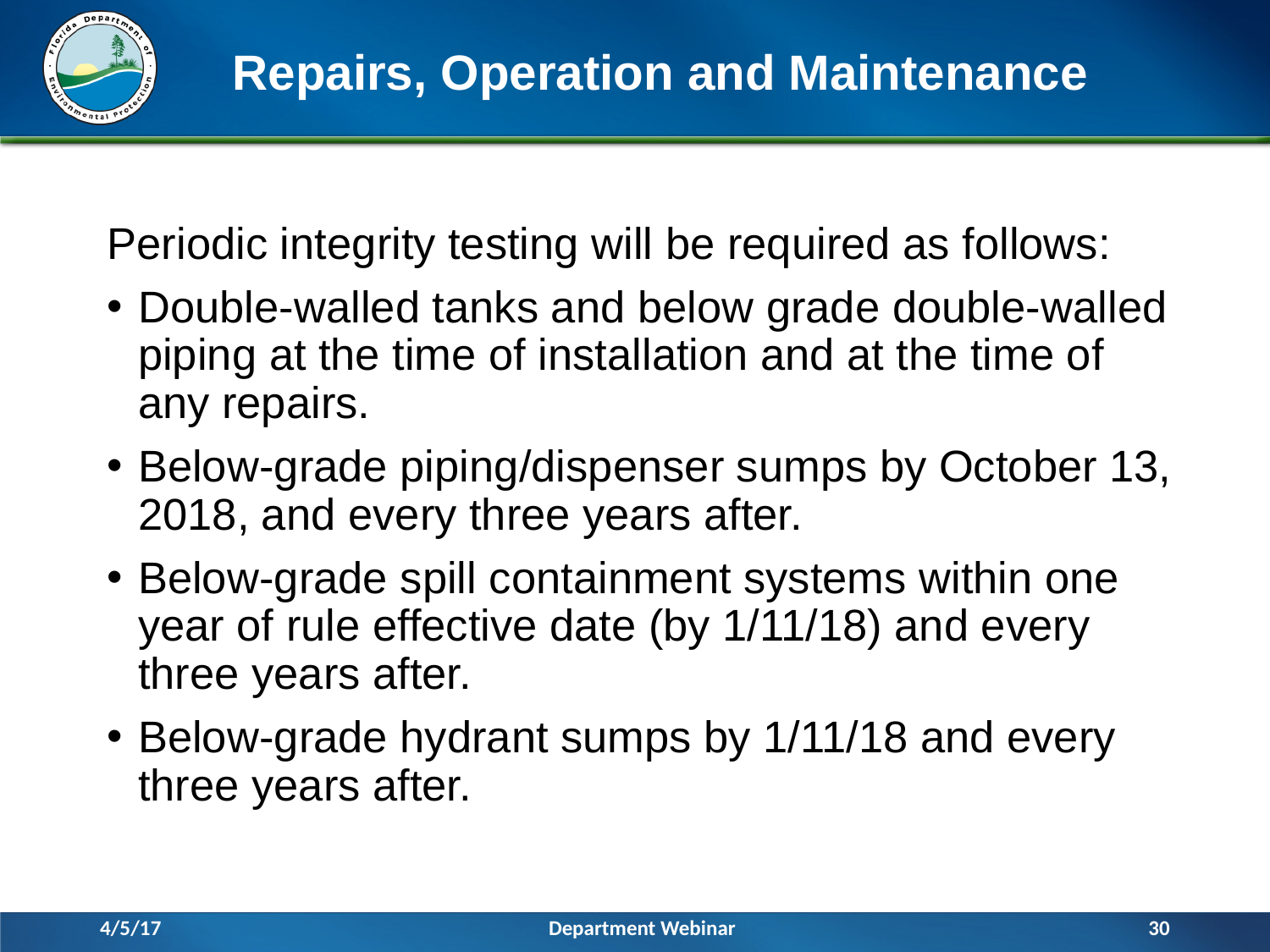

# Repairs, Operation and Maintenance
Periodic integrity testing will be required as follows:
Double-walled tanks and below grade double-walled piping at the time of installation and at the time of any repairs.
Below-grade piping/dispenser sumps by October 13, 2018, and every three years after.
Below-grade spill containment systems within one year of rule effective date (by 1/11/18) and every three years after.
Below-grade hydrant sumps by 1/11/18 and every three years after.
4/5/17
Department Webinar
30